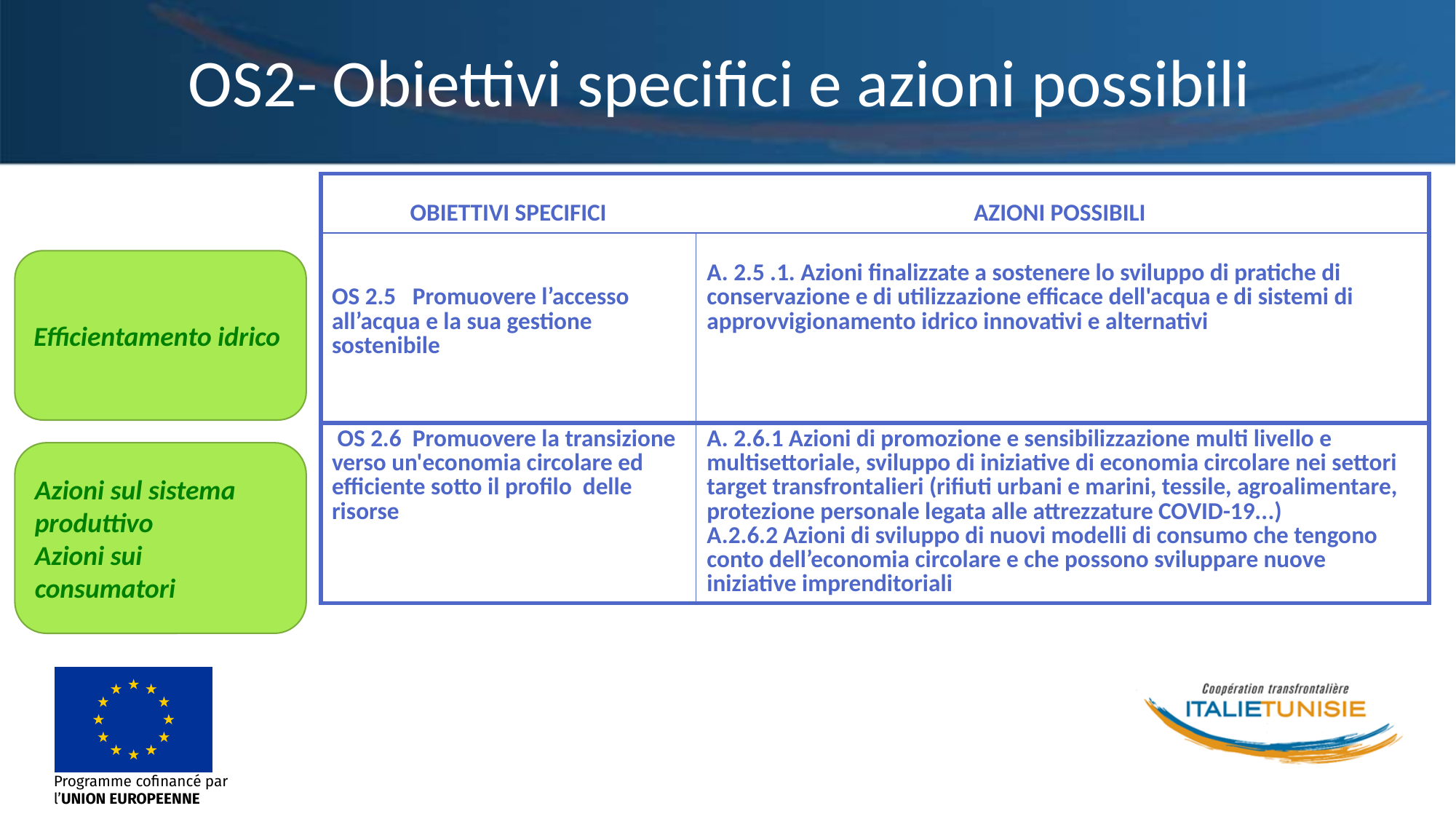

# OS2- Obiettivi specifici e azioni possibili

| OBIETTIVI SPECIFICI | AZIONI POSSIBILI |
| --- | --- |
| OS 2.5 Promuovere l’accesso all’acqua e la sua gestione sostenibile | A. 2.5 .1. Azioni finalizzate a sostenere lo sviluppo di pratiche di conservazione e di utilizzazione efficace dell'acqua e di sistemi di approvvigionamento idrico innovativi e alternativi |
| OS 2.6 Promuovere la transizione verso un'economia circolare ed efficiente sotto il profilo delle risorse | A. 2.6.1 Azioni di promozione e sensibilizzazione multi livello e multisettoriale, sviluppo di iniziative di economia circolare nei settori target transfrontalieri (rifiuti urbani e marini, tessile, agroalimentare, protezione personale legata alle attrezzature COVID-19...) A.2.6.2 Azioni di sviluppo di nuovi modelli di consumo che tengono conto dell’economia circolare e che possono sviluppare nuove iniziative imprenditoriali |
Efficientamento idrico
Azioni sul sistema produttivo
Azioni sui consumatori